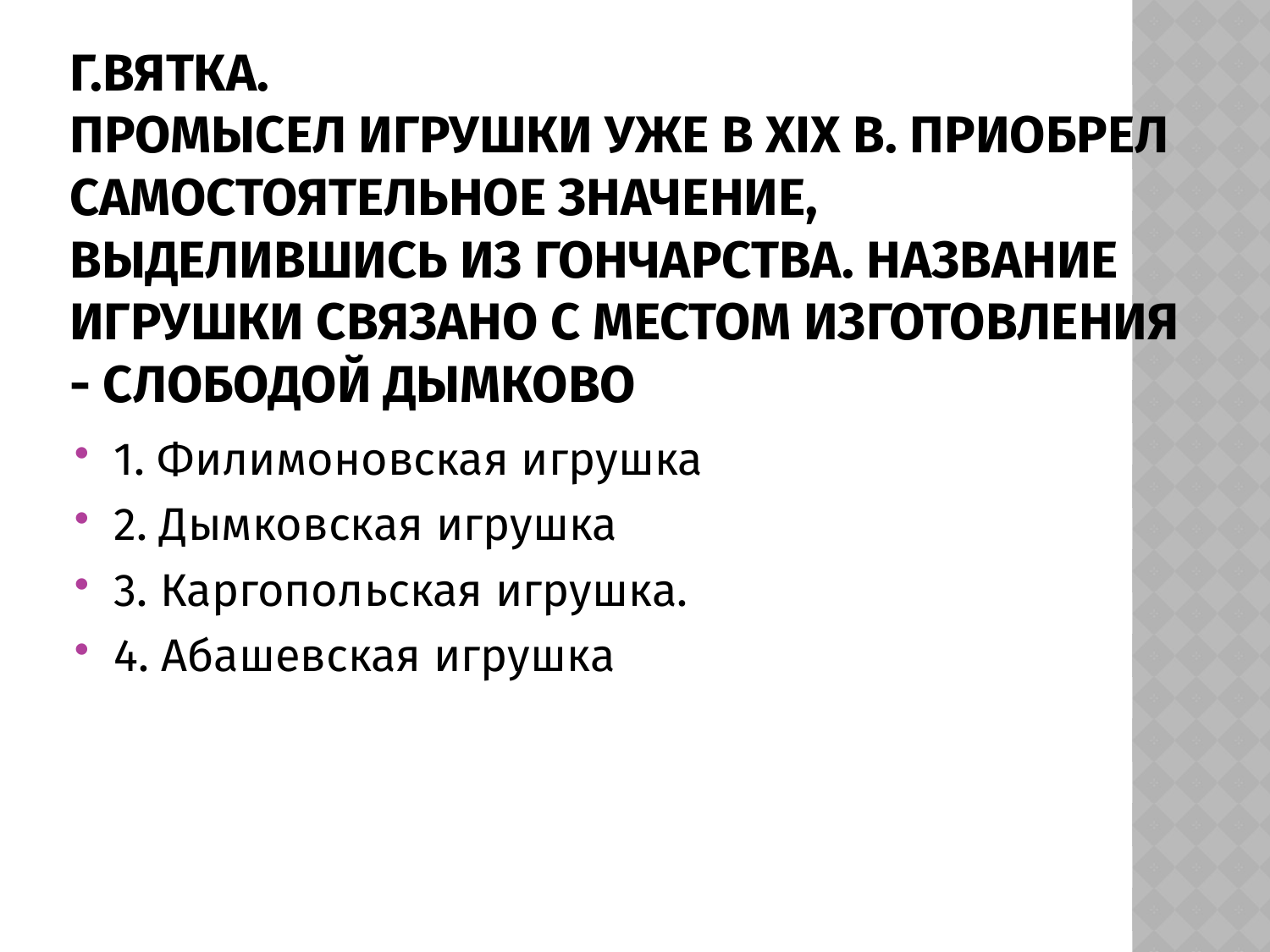

# г.Вятка. Промысел игрушки уже в XIX в. приобрел самостоятельное значение, выделившись из гончарства. Название игрушки связано с местом изготовления - слободой Дымково
1. Филимоновская игрушка
2. Дымковская игрушка
3. Каргопольская игрушка.
4. Абашевская игрушка